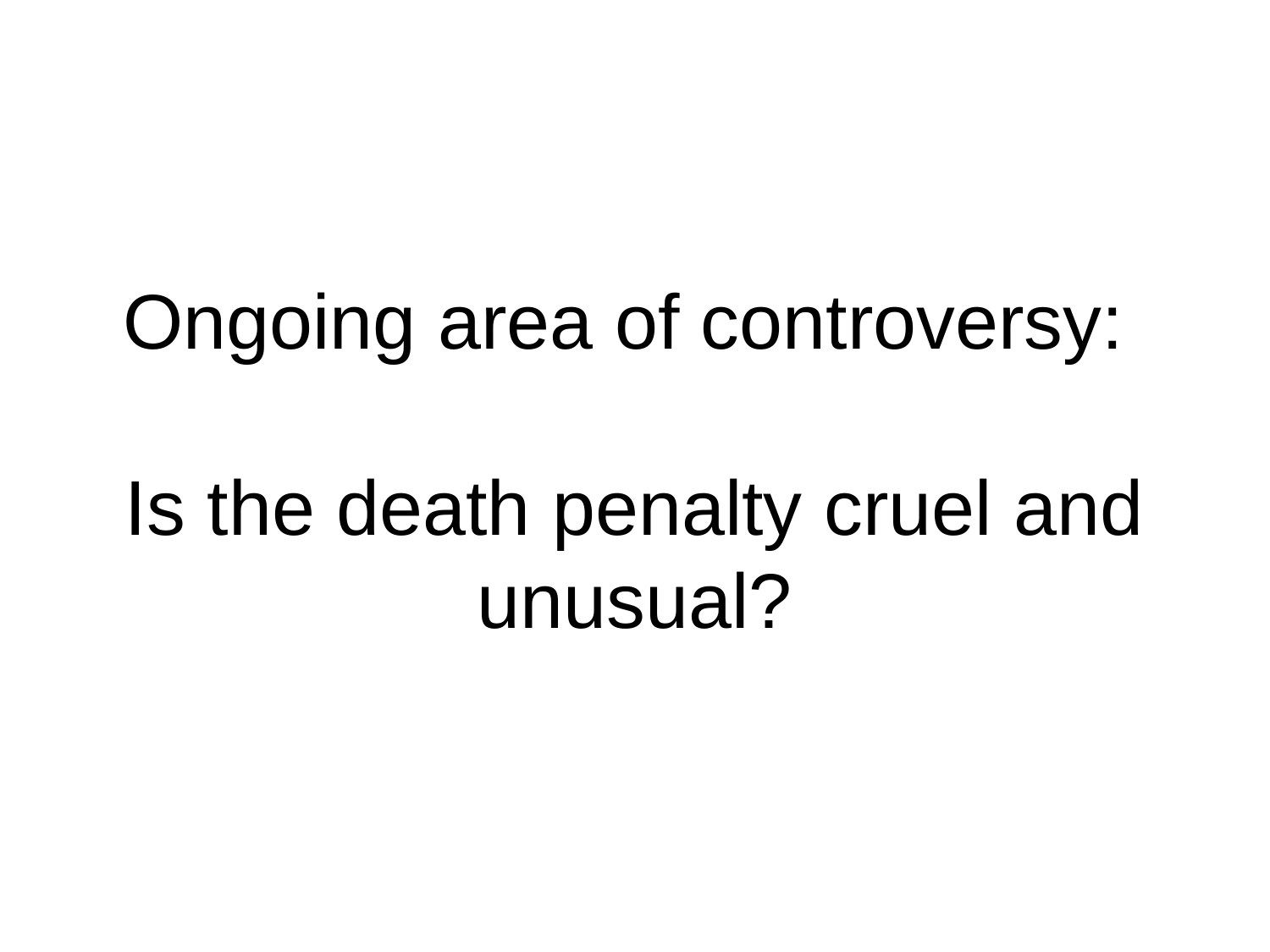

# Ongoing area of controversy: Is the death penalty cruel and unusual?